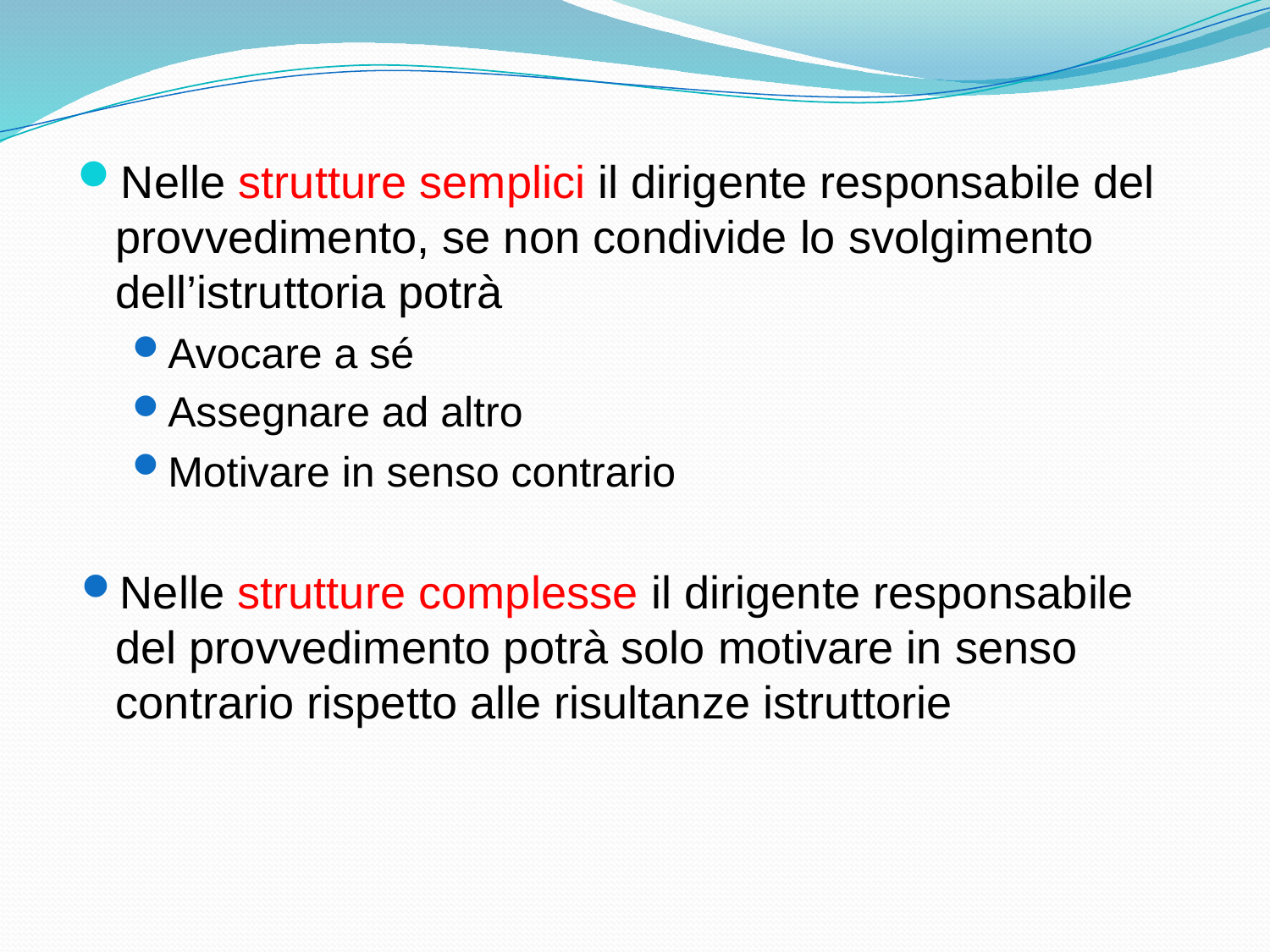

Nelle strutture semplici il dirigente responsabile del provvedimento, se non condivide lo svolgimento dell’istruttoria potrà
Avocare a sé
Assegnare ad altro
Motivare in senso contrario

Nelle strutture complesse il dirigente responsabile del provvedimento potrà solo motivare in senso contrario rispetto alle risultanze istruttorie